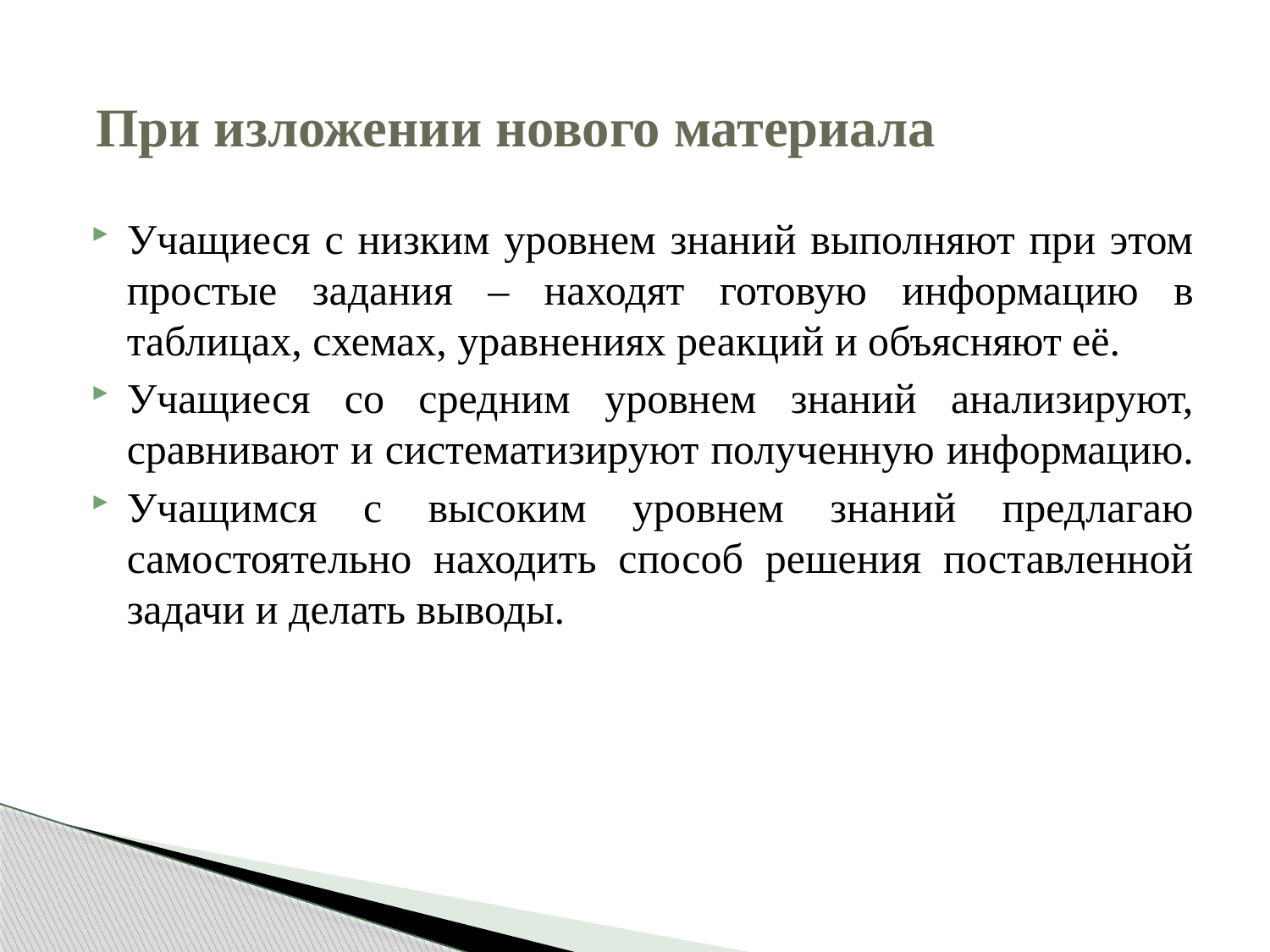

# При изложении нового материала
Учащиеся с низким уровнем знаний выполняют при этом простые задания – находят готовую информацию в таблицах, схемах, уравнениях реакций и объясняют её.
Учащиеся со средним уровнем знаний анализируют, сравнивают и систематизируют полученную информацию.
Учащимся с высоким уровнем знаний предлагаю самостоятельно находить способ решения поставленной задачи и делать выводы.